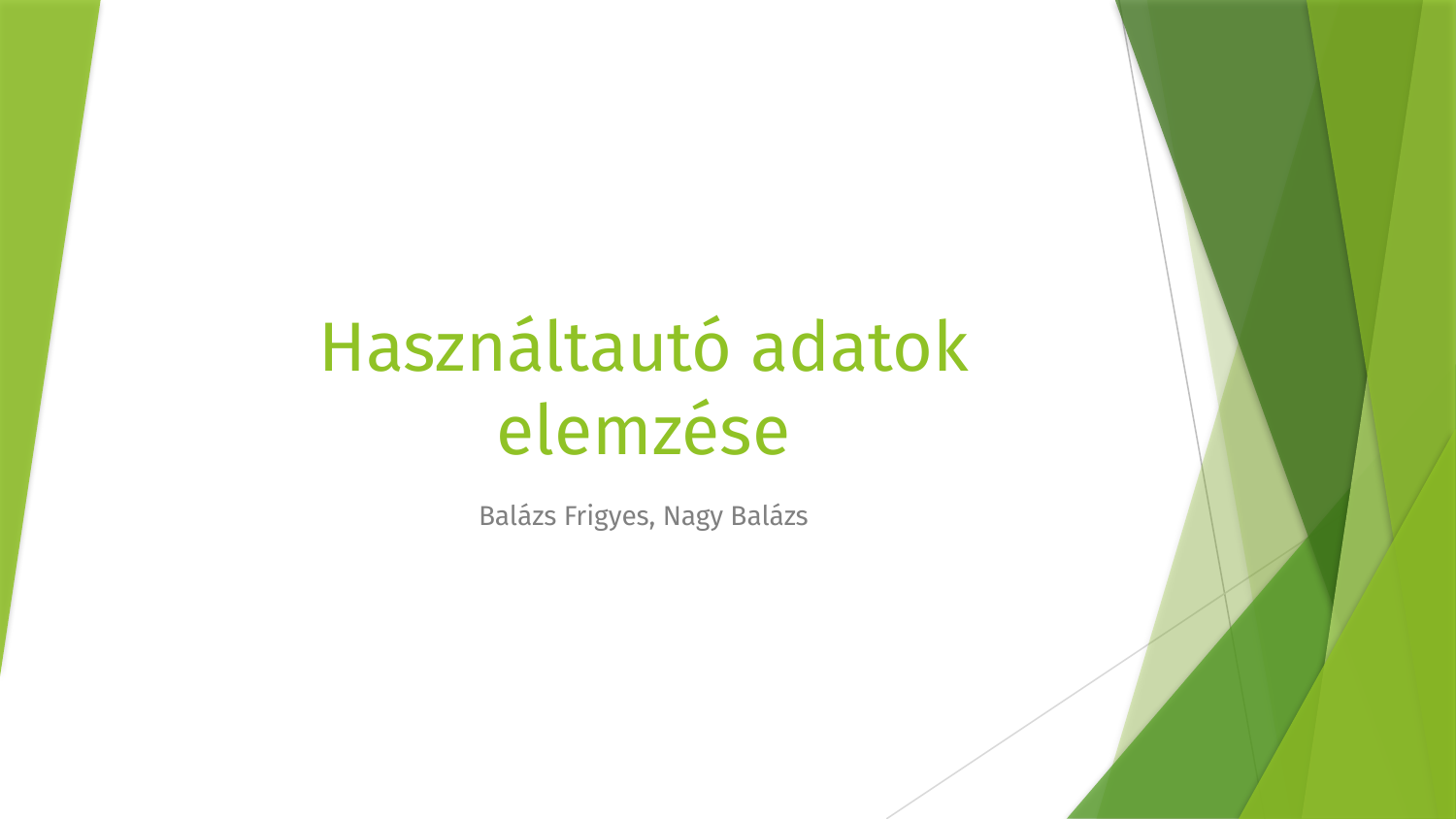

# Használtautó adatok elemzése
Balázs Frigyes, Nagy Balázs